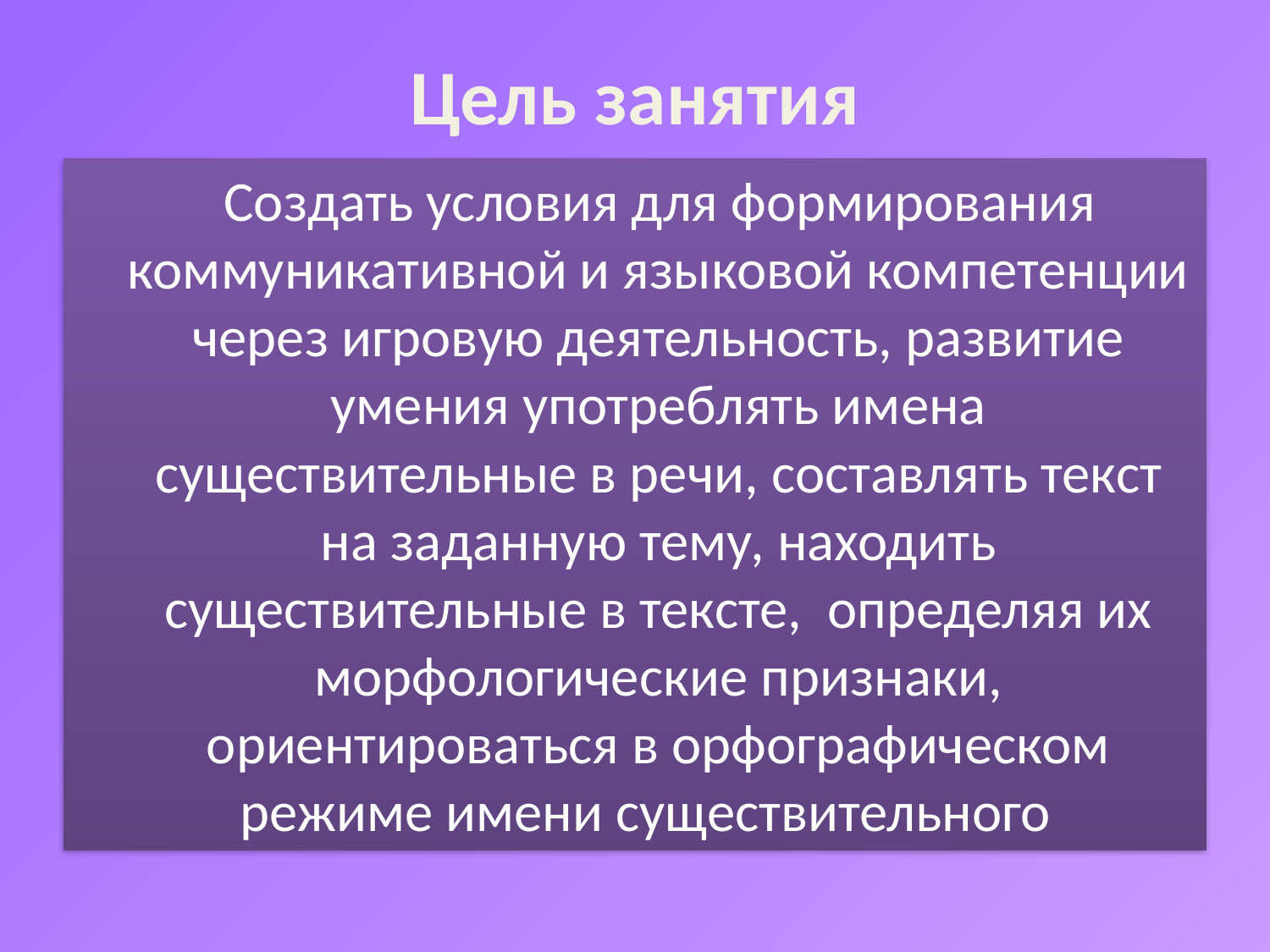

# Цель занятия
    Создать условия для формирования коммуникативной и языковой компетенции через игровую деятельность, развитие умения употреблять имена существительные в речи, составлять текст на заданную тему, находить существительные в тексте,  определяя их морфологические признаки, ориентироваться в орфографическом режиме имени существительного